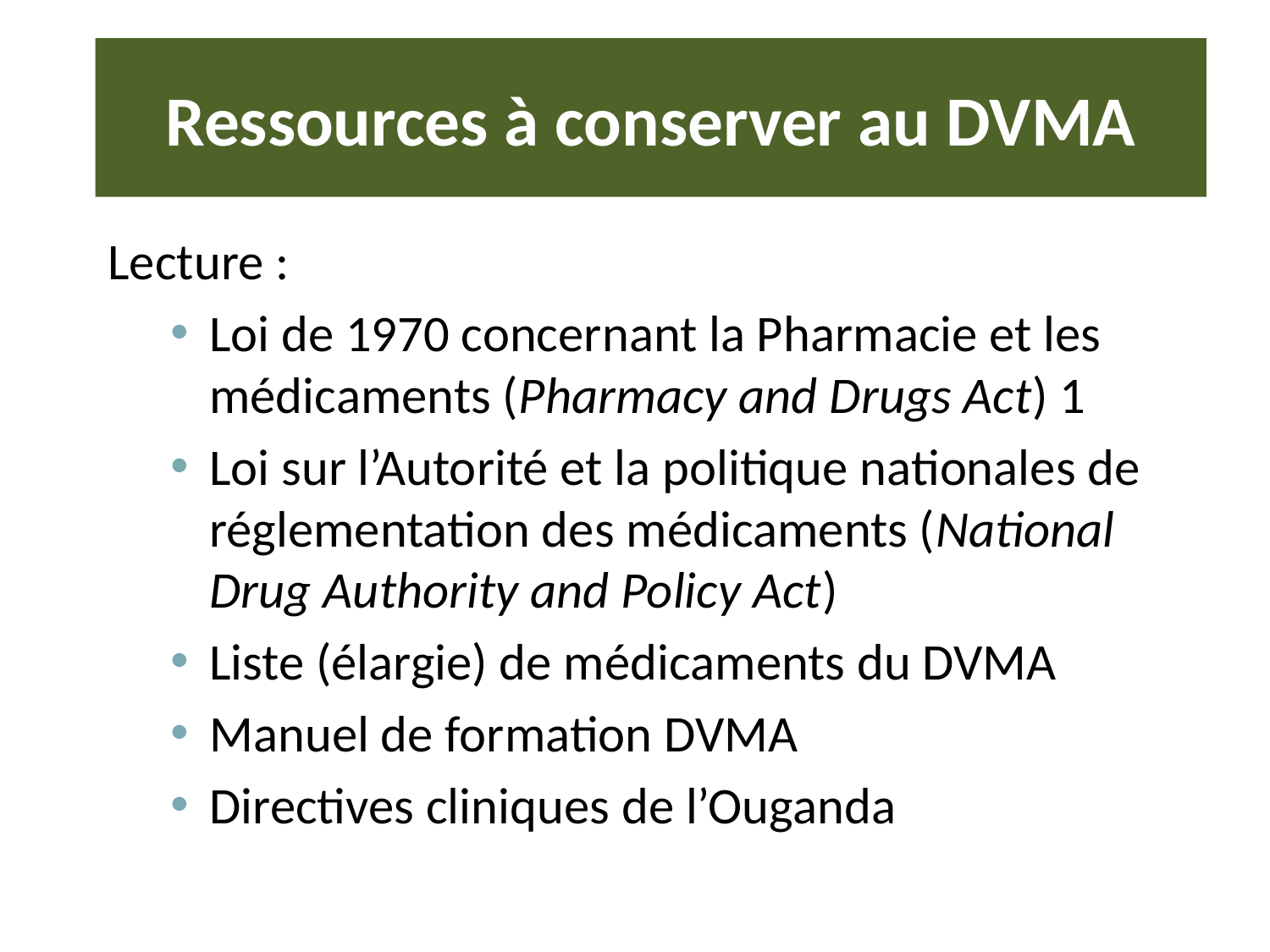

# Ressources à conserver au DVMA
Lecture :
Loi de 1970 concernant la Pharmacie et les médicaments (Pharmacy and Drugs Act) 1
Loi sur l’Autorité et la politique nationales de réglementation des médicaments (National Drug Authority and Policy Act)
Liste (élargie) de médicaments du DVMA
Manuel de formation DVMA
Directives cliniques de l’Ouganda